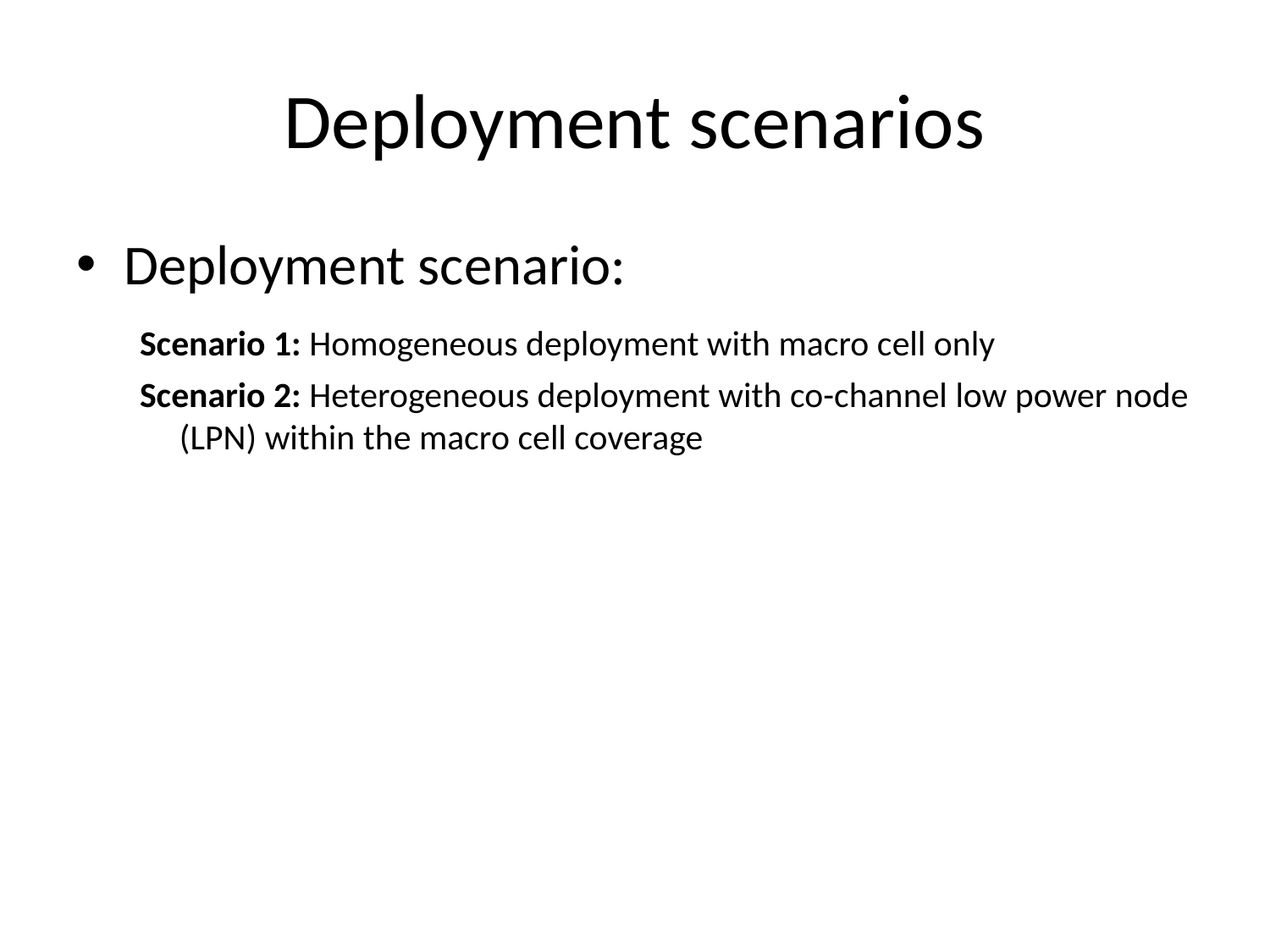

# Deployment scenarios
Deployment scenario:
Scenario 1: Homogeneous deployment with macro cell only
Scenario 2: Heterogeneous deployment with co-channel low power node (LPN) within the macro cell coverage